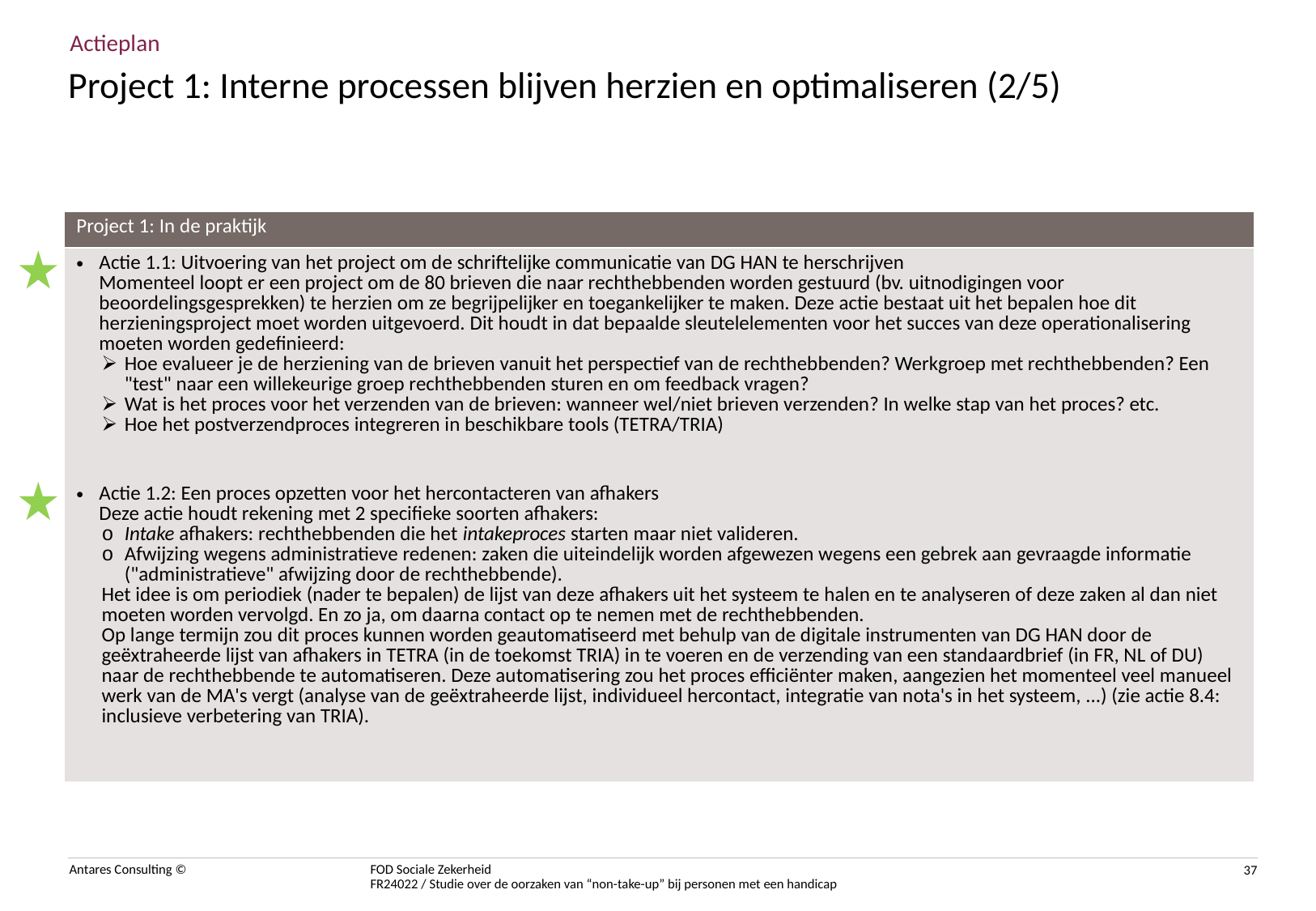

Actieplan
# Project 1: Interne processen blijven herzien en optimaliseren (2/5)
| Project 1: In de praktijk |
| --- |
| Actie 1.1: Uitvoering van het project om de schriftelijke communicatie van DG HAN te herschrijven Momenteel loopt er een project om de 80 brieven die naar rechthebbenden worden gestuurd (bv. uitnodigingen voor beoordelingsgesprekken) te herzien om ze begrijpelijker en toegankelijker te maken. Deze actie bestaat uit het bepalen hoe dit herzieningsproject moet worden uitgevoerd. Dit houdt in dat bepaalde sleutelelementen voor het succes van deze operationalisering moeten worden gedefinieerd: Hoe evalueer je de herziening van de brieven vanuit het perspectief van de rechthebbenden? Werkgroep met rechthebbenden? Een "test" naar een willekeurige groep rechthebbenden sturen en om feedback vragen? Wat is het proces voor het verzenden van de brieven: wanneer wel/niet brieven verzenden? In welke stap van het proces? etc. Hoe het postverzendproces integreren in beschikbare tools (TETRA/TRIA) |
| Actie 1.2: Een proces opzetten voor het hercontacteren van afhakers Deze actie houdt rekening met 2 specifieke soorten afhakers: Intake afhakers: rechthebbenden die het intakeproces starten maar niet valideren. Afwijzing wegens administratieve redenen: zaken die uiteindelijk worden afgewezen wegens een gebrek aan gevraagde informatie ("administratieve" afwijzing door de rechthebbende). Het idee is om periodiek (nader te bepalen) de lijst van deze afhakers uit het systeem te halen en te analyseren of deze zaken al dan niet moeten worden vervolgd. En zo ja, om daarna contact op te nemen met de rechthebbenden. Op lange termijn zou dit proces kunnen worden geautomatiseerd met behulp van de digitale instrumenten van DG HAN door de geëxtraheerde lijst van afhakers in TETRA (in de toekomst TRIA) in te voeren en de verzending van een standaardbrief (in FR, NL of DU) naar de rechthebbende te automatiseren. Deze automatisering zou het proces efficiënter maken, aangezien het momenteel veel manueel werk van de MA's vergt (analyse van de geëxtraheerde lijst, individueel hercontact, integratie van nota's in het systeem, ...) (zie actie 8.4: inclusieve verbetering van TRIA). |